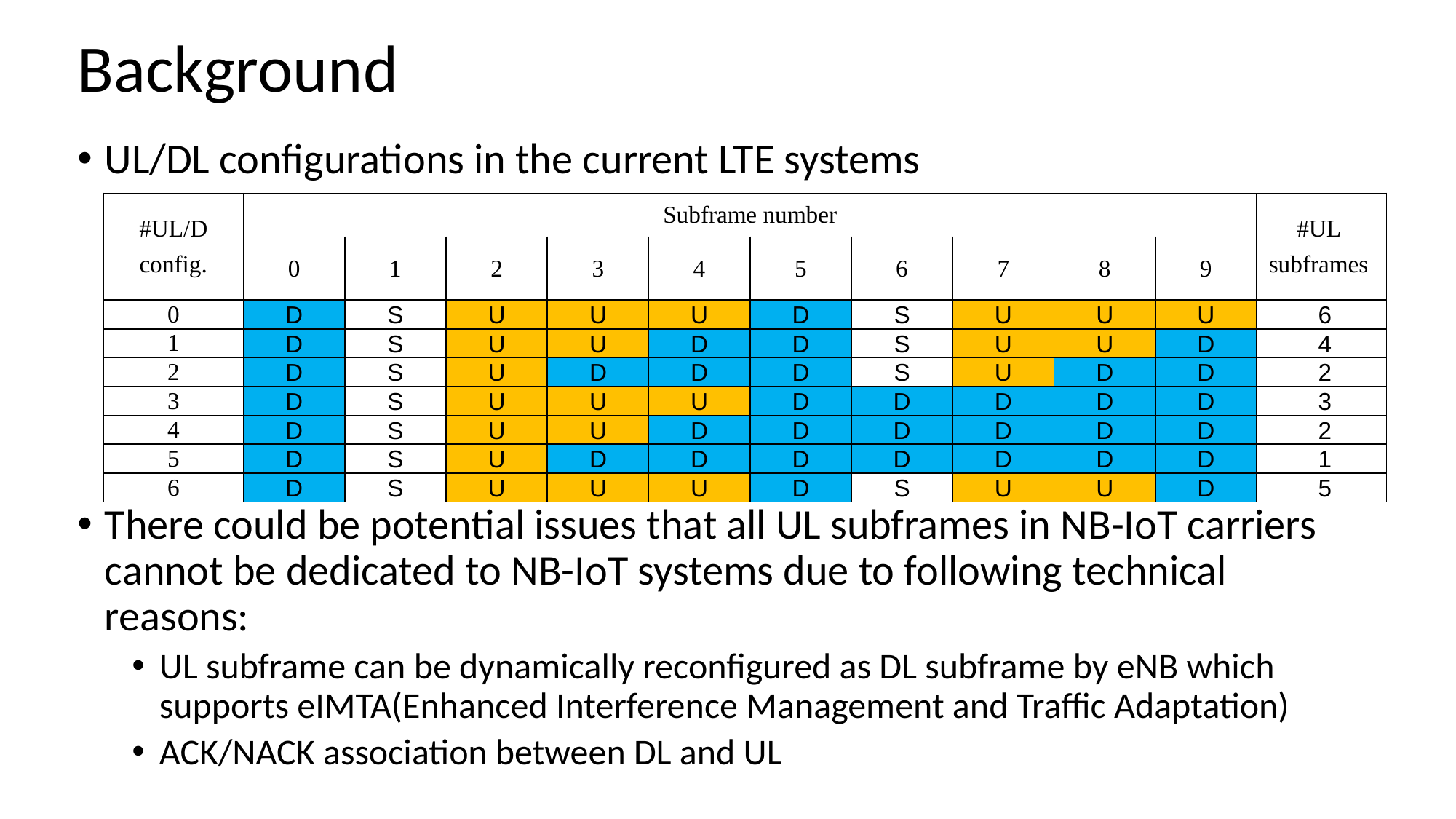

# Background
UL/DL configurations in the current LTE systems

There could be potential issues that all UL subframes in NB-IoT carriers cannot be dedicated to NB-IoT systems due to following technical reasons:
UL subframe can be dynamically reconfigured as DL subframe by eNB which supports eIMTA(Enhanced Interference Management and Traffic Adaptation)
ACK/NACK association between DL and UL
| #UL/D config. | Subframe number |  |  |  |  |  |  |  |  |  | #UL subframes |
| --- | --- | --- | --- | --- | --- | --- | --- | --- | --- | --- | --- |
|  | 0 | 1 | 2 | 3 | 4 | 5 | 6 | 7 | 8 | 9 |  |
| 0 | D | S | U | U | U | D | S | U | U | U | 6 |
| 1 | D | S | U | U | D | D | S | U | U | D | 4 |
| 2 | D | S | U | D | D | D | S | U | D | D | 2 |
| 3 | D | S | U | U | U | D | D | D | D | D | 3 |
| 4 | D | S | U | U | D | D | D | D | D | D | 2 |
| 5 | D | S | U | D | D | D | D | D | D | D | 1 |
| 6 | D | S | U | U | U | D | S | U | U | D | 5 |